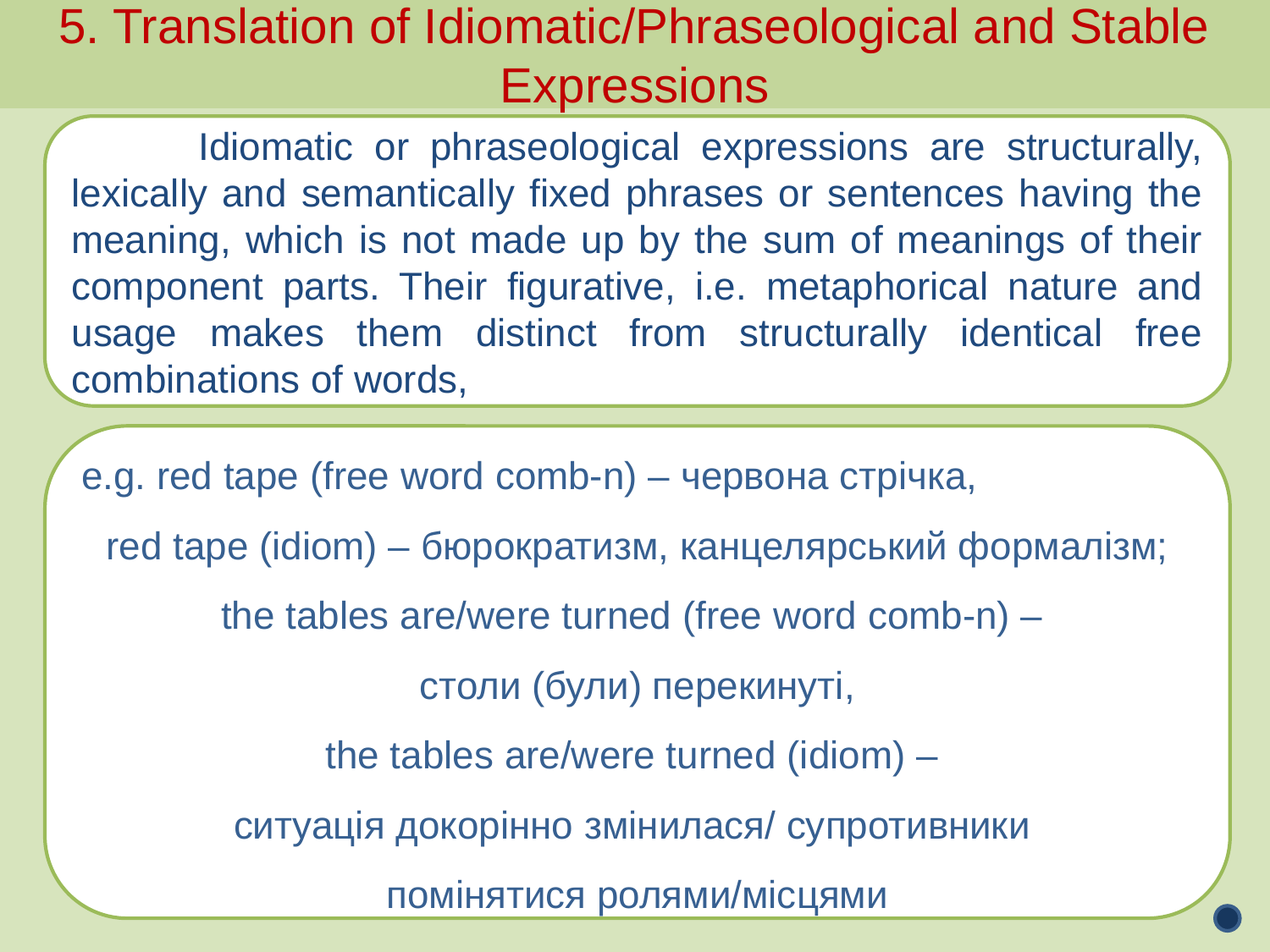

5. Translation of Idiomatic/Phraseological and Stable Expressions
	Idiomatic or phraseological expressions are structurally, lexically and semantically fixed phrases or sentences having the meaning, which is not made up by the sum of meanings of their component parts. Their figurative, i.e. metaphorical nature and usage makes them distinct from structurally identical free combinations of words,
e.g. red tape (free word comb-n) – червона стрічка,
red tape (idiom) – бюрократизм, канцелярський формалізм;
the tables are/were turned (free word comb-n) –
столи (були) перекинуті,
the tables are/were turned (idiom) –
ситуація докорінно змінилася/ супротивники
помінятися ролями/місцями